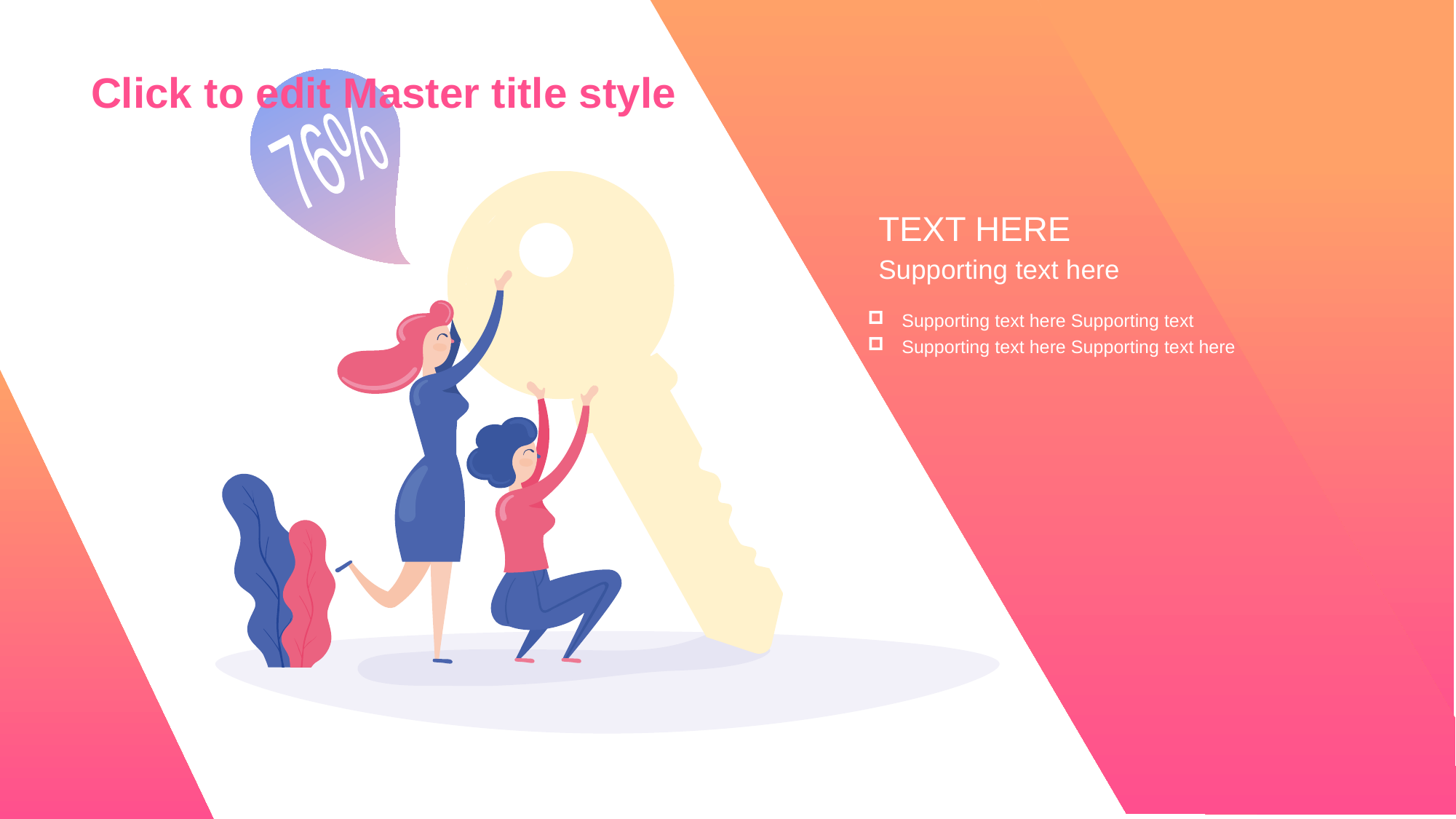

76%

TEXT HERE
Supporting text here

Supporting text here Supporting text
Supporting text here Supporting text here

# Click to edit Master title style
www.islide.cc
4